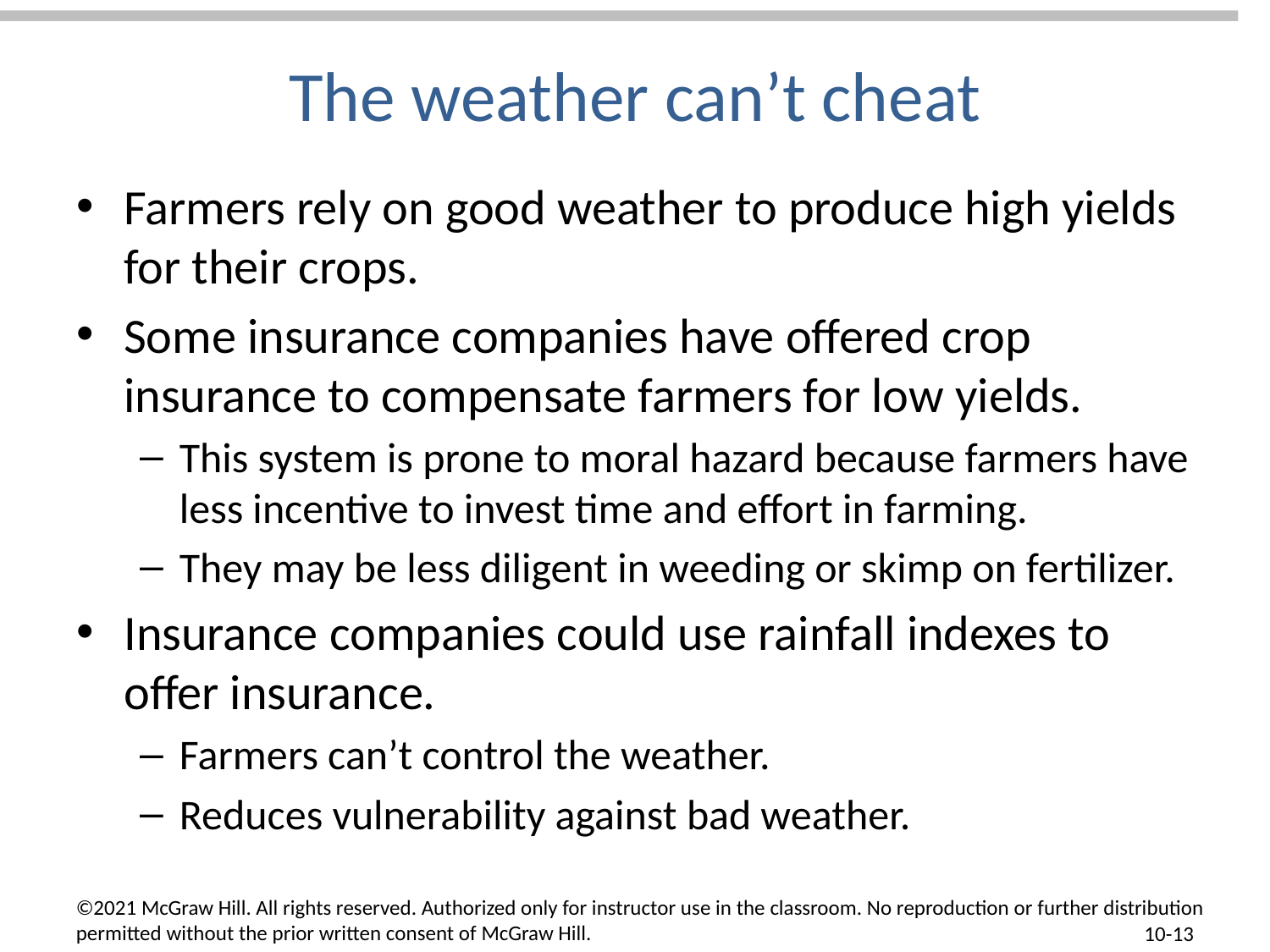

# The weather can’t cheat
Farmers rely on good weather to produce high yields for their crops.
Some insurance companies have offered crop insurance to compensate farmers for low yields.
This system is prone to moral hazard because farmers have less incentive to invest time and effort in farming.
They may be less diligent in weeding or skimp on fertilizer.
Insurance companies could use rainfall indexes to offer insurance.
Farmers can’t control the weather.
Reduces vulnerability against bad weather.